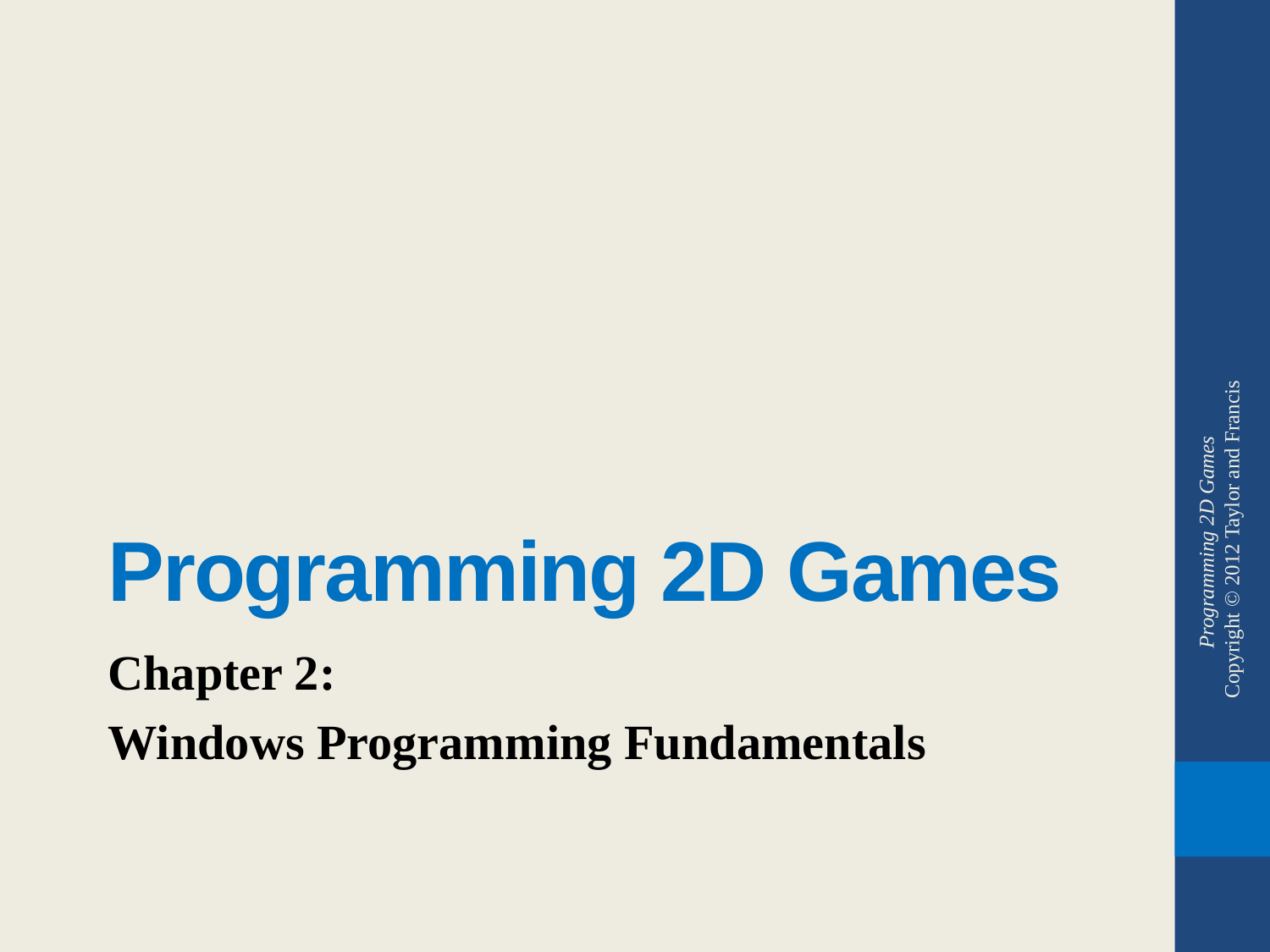

# Programming 2D Games
Programming 2D Games
Copyright © 2012 Taylor and Francis
Chapter 2:
Windows Programming Fundamentals